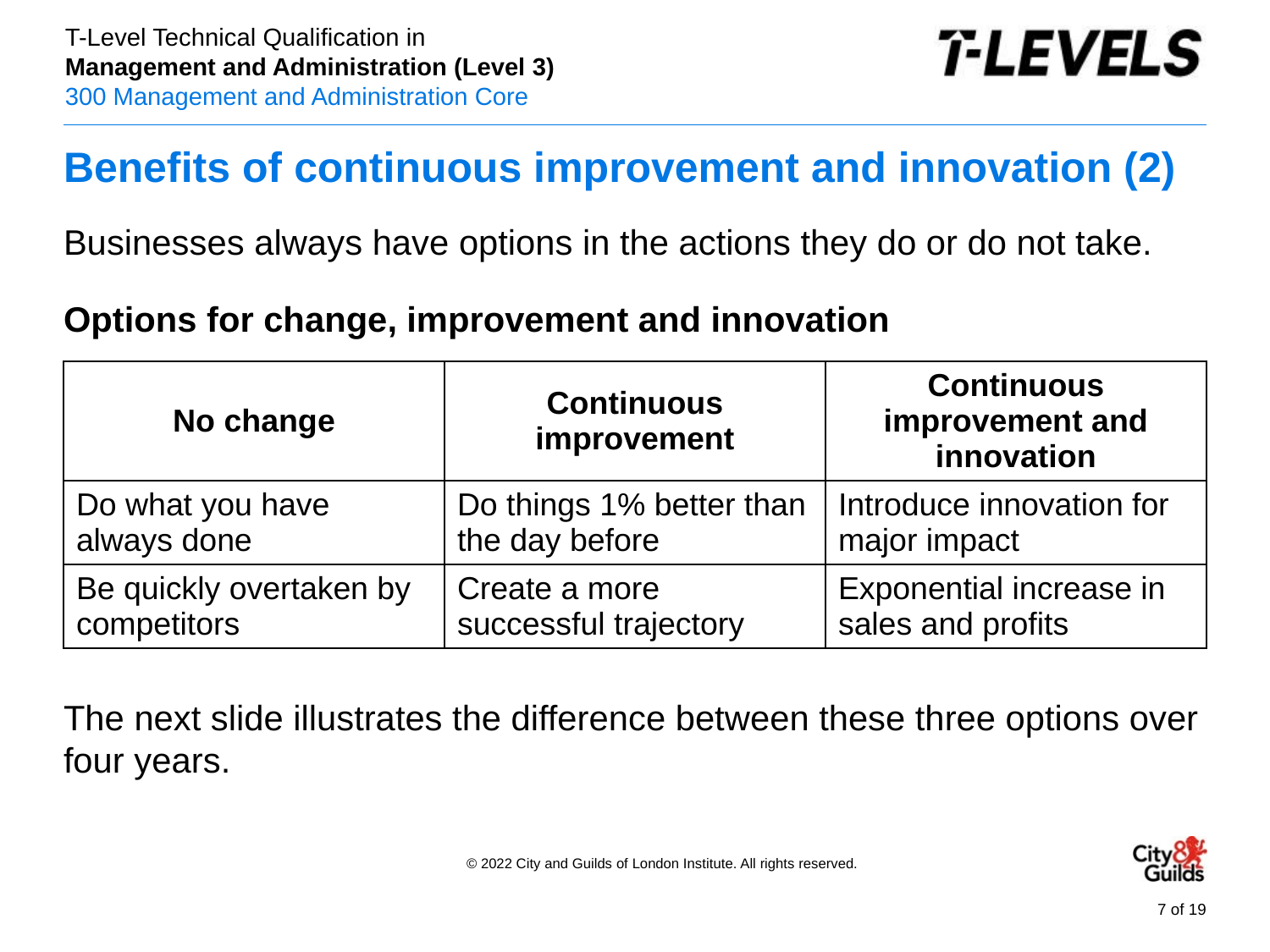

# Benefits of continuous improvement and innovation (2)
Businesses always have options in the actions they do or do not take.
Options for change, improvement and innovation

The next slide illustrates the difference between these three options over four years.

| No change | Continuous improvement | Continuous improvement and innovation |
| --- | --- | --- |
| Do what you have always done | Do things 1% better than the day before | Introduce innovation for major impact |
| Be quickly overtaken by competitors | Create a more successful trajectory | Exponential increase in sales and profits |